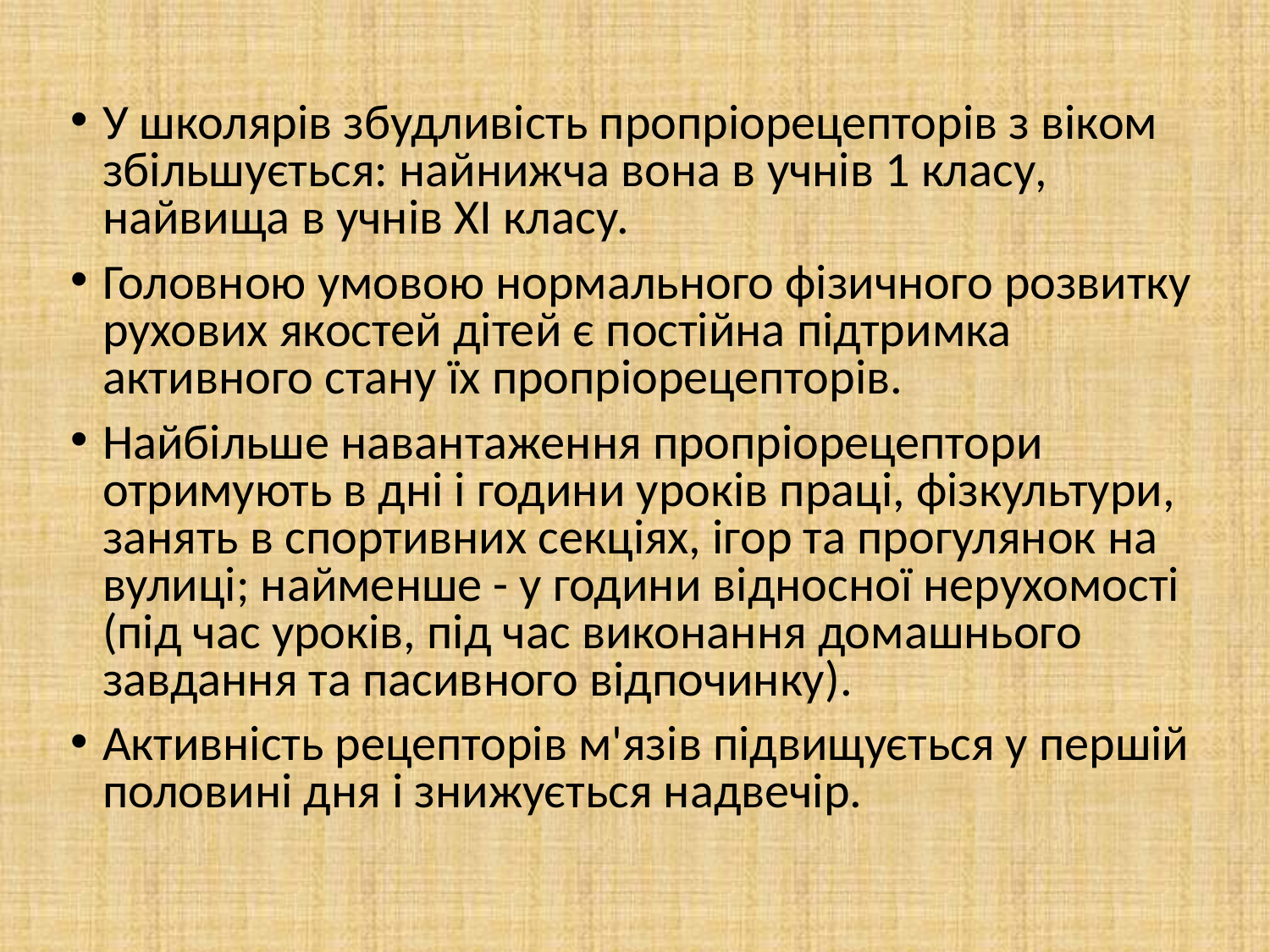

У школярів збудливість пропріорецепторів з віком збільшується: найнижча вона в учнів 1 класу, найвища в учнів XI класу.
Головною умовою нормального фізичного розвитку рухових якостей дітей є постійна підтримка активного стану їх пропріорецепторів.
Найбільше навантаження пропріорецептори отримують в дні і години уроків праці, фізкультури, занять в спортивних секціях, ігор та прогулянок на вулиці; найменше - у години відносної нерухомості (під час уроків, під час виконання домашнього завдання та пасивного відпочинку).
Активність рецепторів м'язів підвищується у першій половині дня і знижується надвечір.